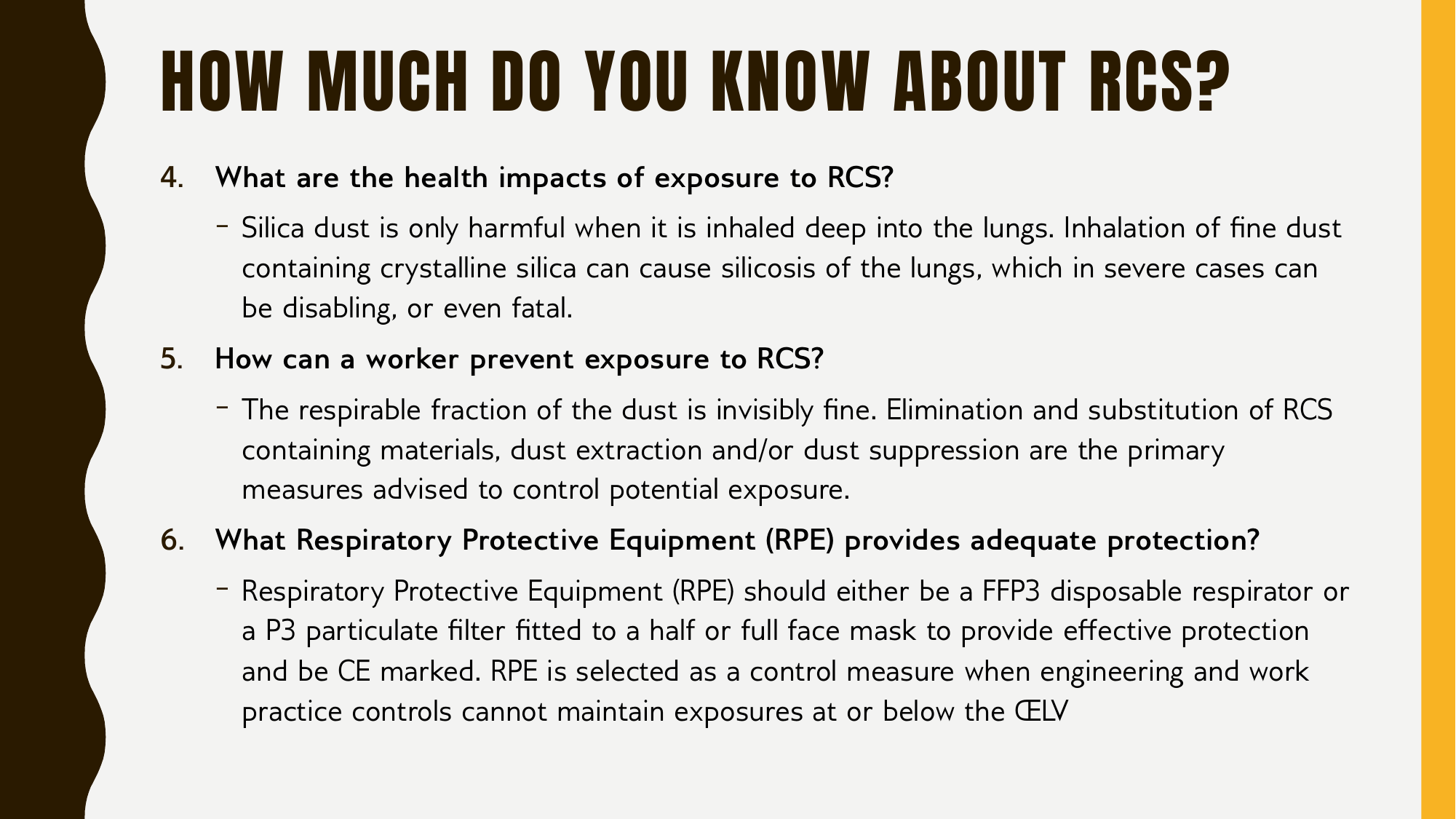

# how much do you know about rcs?
What are the health impacts of exposure to RCS?
Silica dust is only harmful when it is inhaled deep into the lungs. Inhalation of fine dust containing crystalline silica can cause silicosis of the lungs, which in severe cases can be disabling, or even fatal.
How can a worker prevent exposure to RCS?
The respirable fraction of the dust is invisibly fine. Elimination and substitution of RCS containing materials, dust extraction and/or dust suppression are the primary measures advised to control potential exposure.
What Respiratory Protective Equipment (RPE) provides adequate protection?
Respiratory Protective Equipment (RPE) should either be a FFP3 disposable respirator or a P3 particulate filter fitted to a half or full face mask to provide effective protection and be CE marked. RPE is selected as a control measure when engineering and work practice controls cannot maintain exposures at or below the OELV